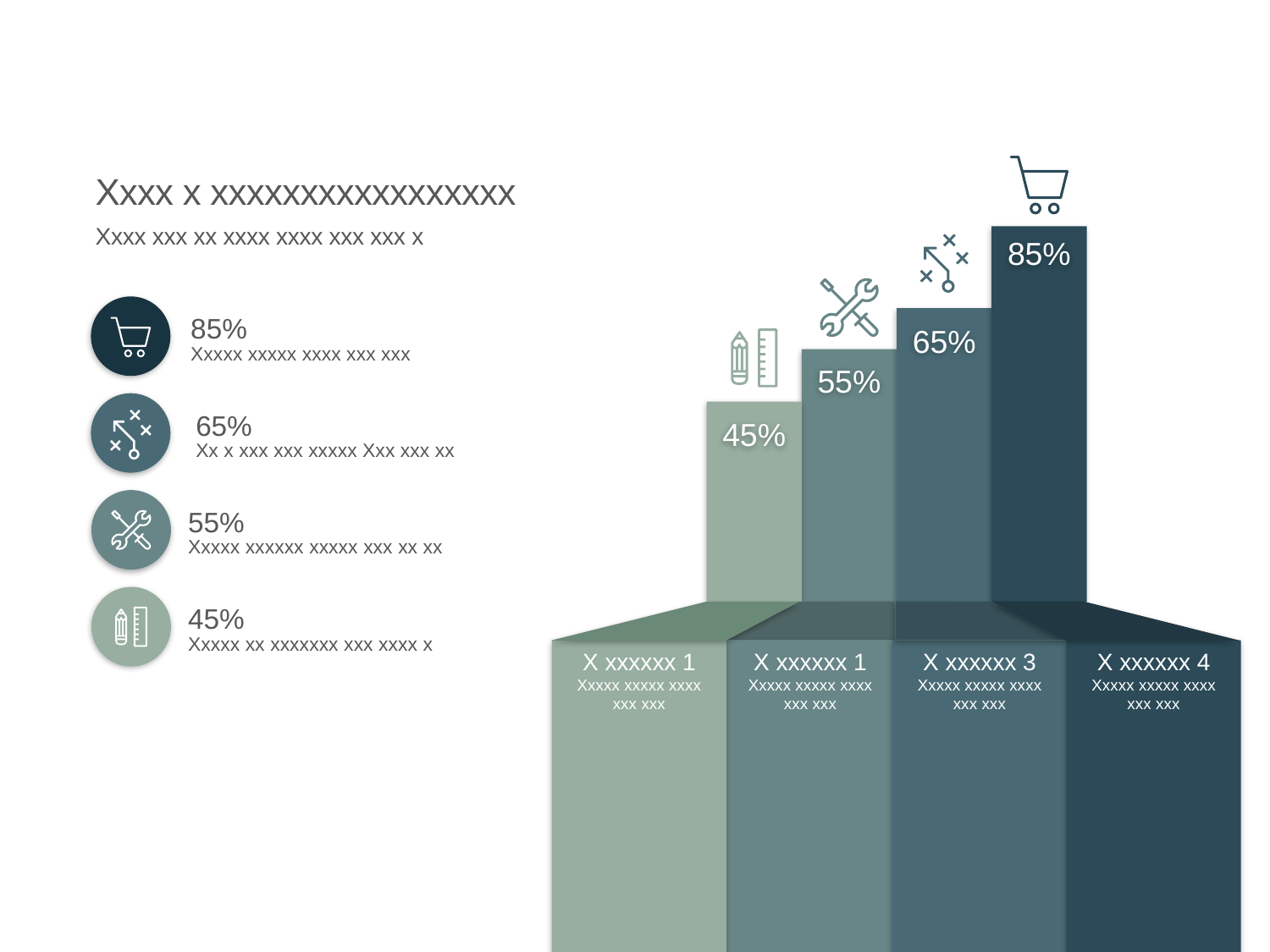

# Xxxx x xxxxxxxxxxxxxxxxx

Xxxx xxx xx xxxx xxxx xxx xxx x

85%

85%
Xxxxx xxxxx xxxx xxx xxx

65%

55%

65%
Xx x xxx xxx xxxxx Xxx xxx xx

45%

55%
Xxxxx xxxxxx xxxxx xxx xx xx

45%
Xxxxx xx xxxxxxx xxx xxxx x

X xxxxxx 1
Xxxxx xxxxx xxxx xxx xxx
X xxxxxx 1
Xxxxx xxxxx xxxx xxx xxx
X xxxxxx 3
Xxxxx xxxxx xxxx xxx xxx
X xxxxxx 4
Xxxxx xxxxx xxxx xxx xxx